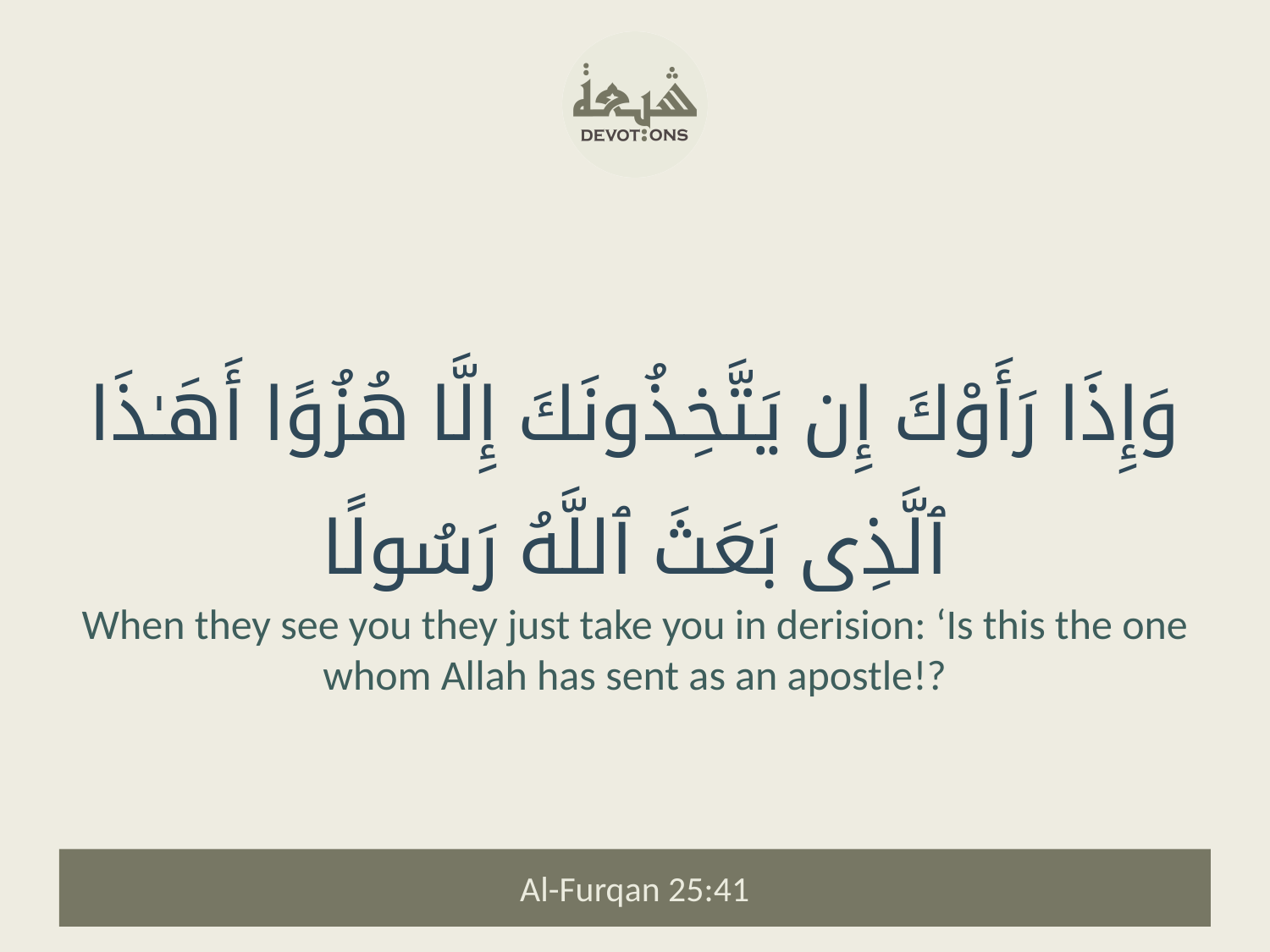

وَإِذَا رَأَوْكَ إِن يَتَّخِذُونَكَ إِلَّا هُزُوًا أَهَـٰذَا ٱلَّذِى بَعَثَ ٱللَّهُ رَسُولًا
When they see you they just take you in derision: ‘Is this the one whom Allah has sent as an apostle!?
Al-Furqan 25:41